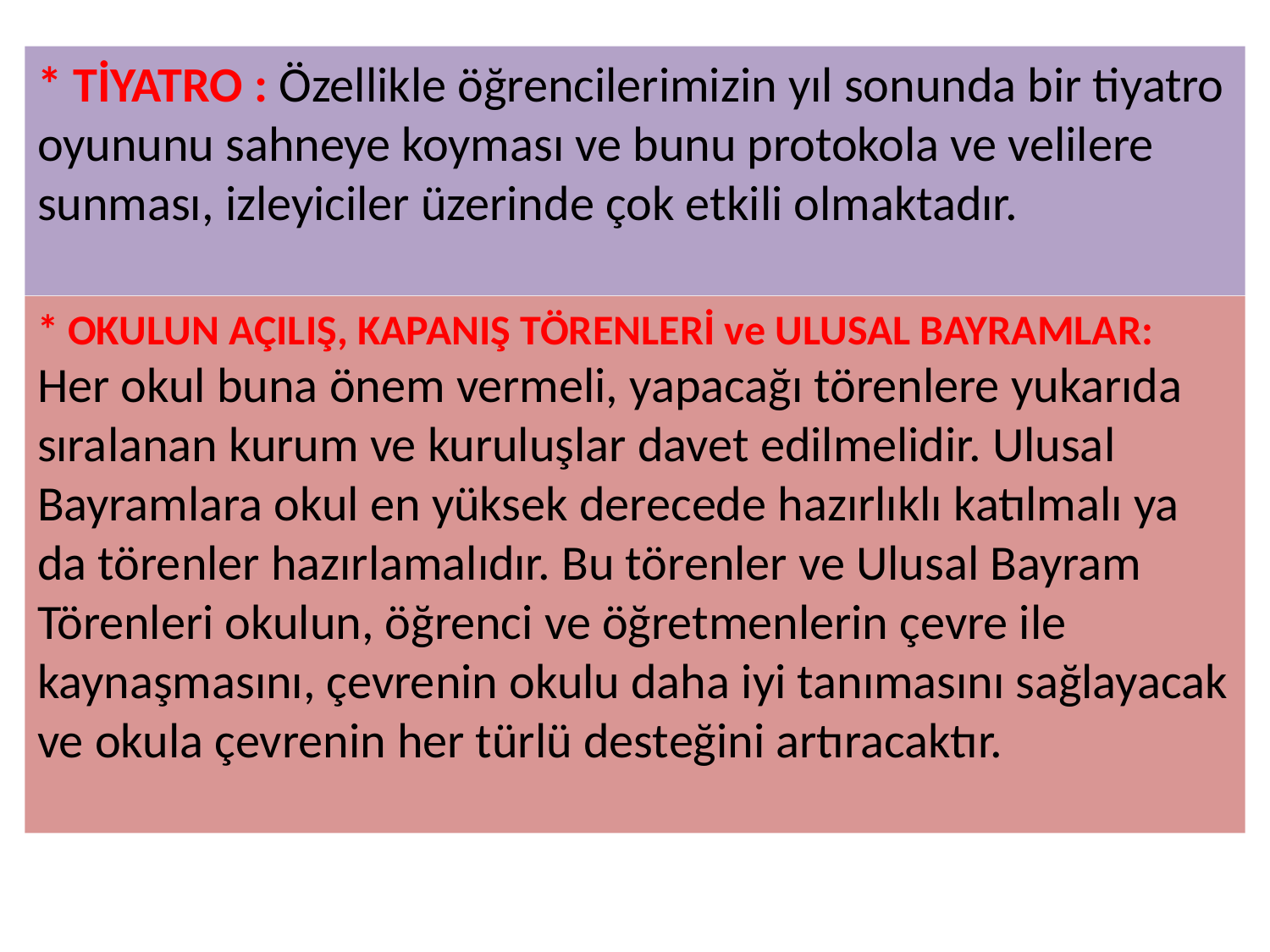

* TİYATRO : Özellikle öğrencilerimizin yıl sonunda bir tiyatro oyununu sahneye koyması ve bunu protokola ve velilere sunması, izleyiciler üzerinde çok etkili olmaktadır.
* OKULUN AÇILIŞ, KAPANIŞ TÖRENLERİ ve ULUSAL BAYRAMLAR: Her okul buna önem vermeli, yapacağı törenlere yukarıda sıralanan kurum ve kuruluşlar davet edilmelidir. Ulusal Bayramlara okul en yüksek derecede hazırlıklı katılmalı ya da törenler hazırlamalıdır. Bu törenler ve Ulusal Bayram Törenleri okulun, öğrenci ve öğretmenlerin çevre ile kaynaşmasını, çevrenin okulu daha iyi tanımasını sağlayacak ve okula çevrenin her türlü desteğini artıracaktır.